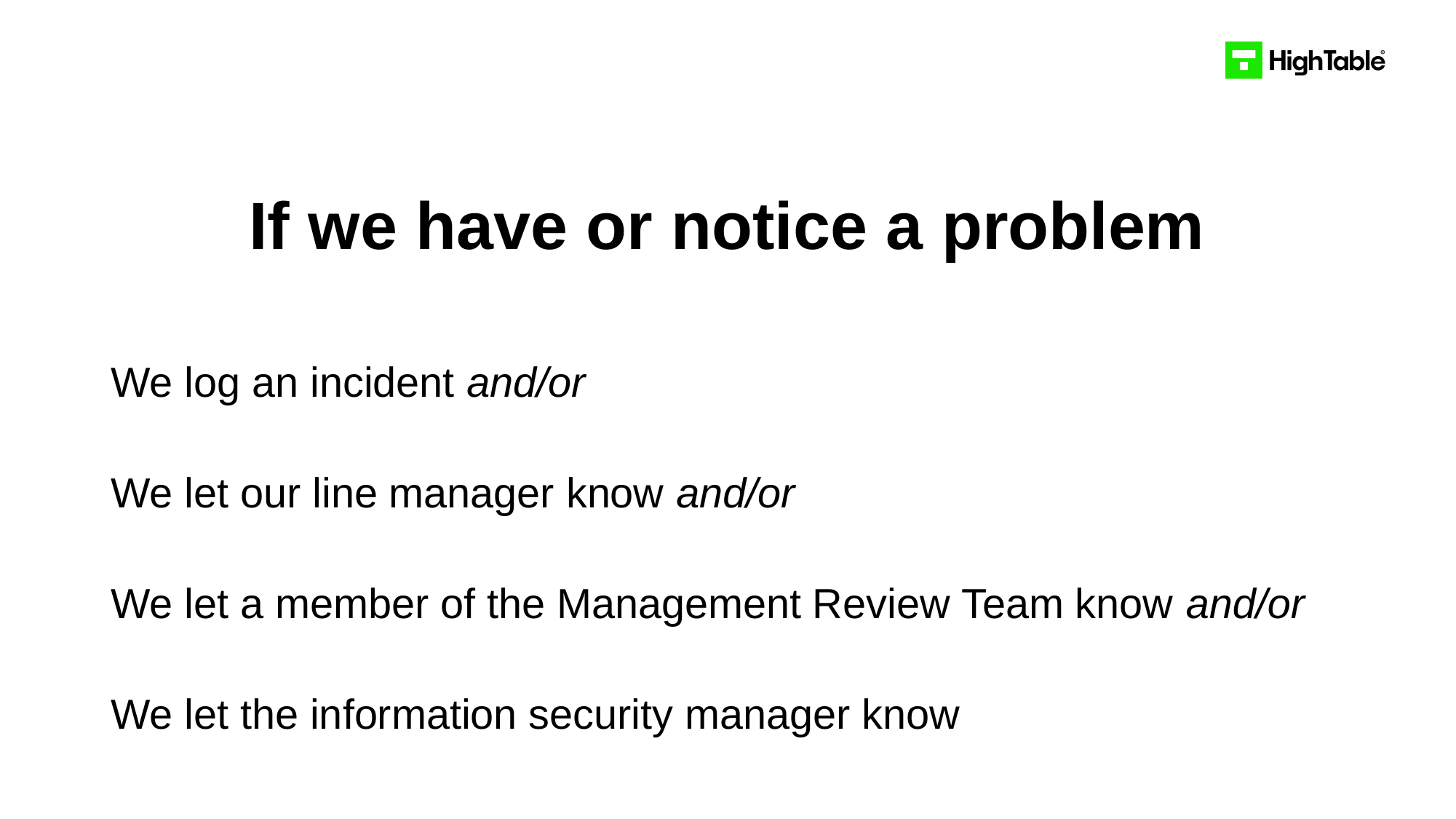

# If we have or notice a problem
We log an incident and/or
We let our line manager know and/or
We let a member of the Management Review Team know and/or
We let the information security manager know